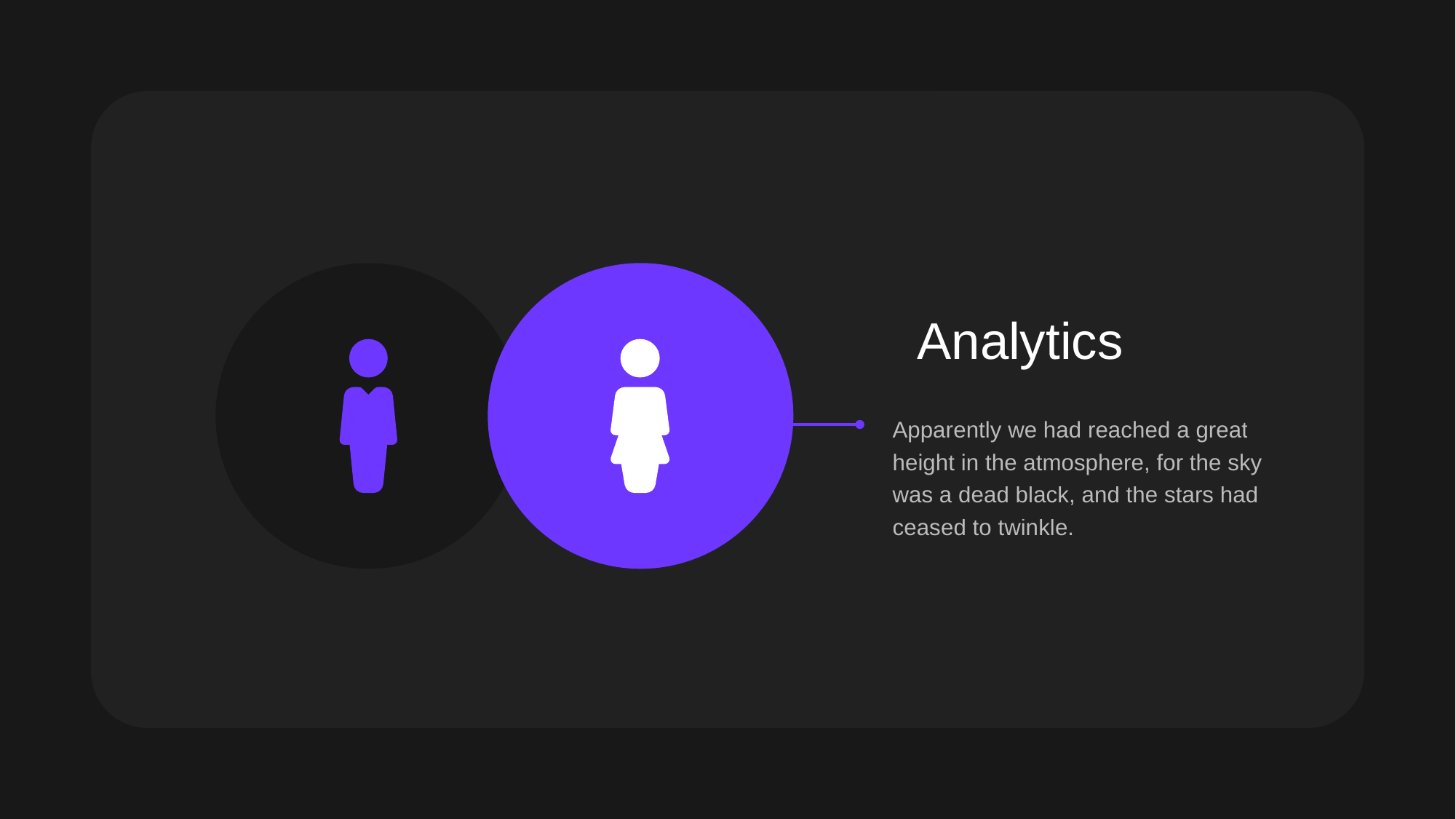

Analytics

Apparently we had reached a great height in the atmosphere, for the sky was a dead black, and the stars had ceased to twinkle.